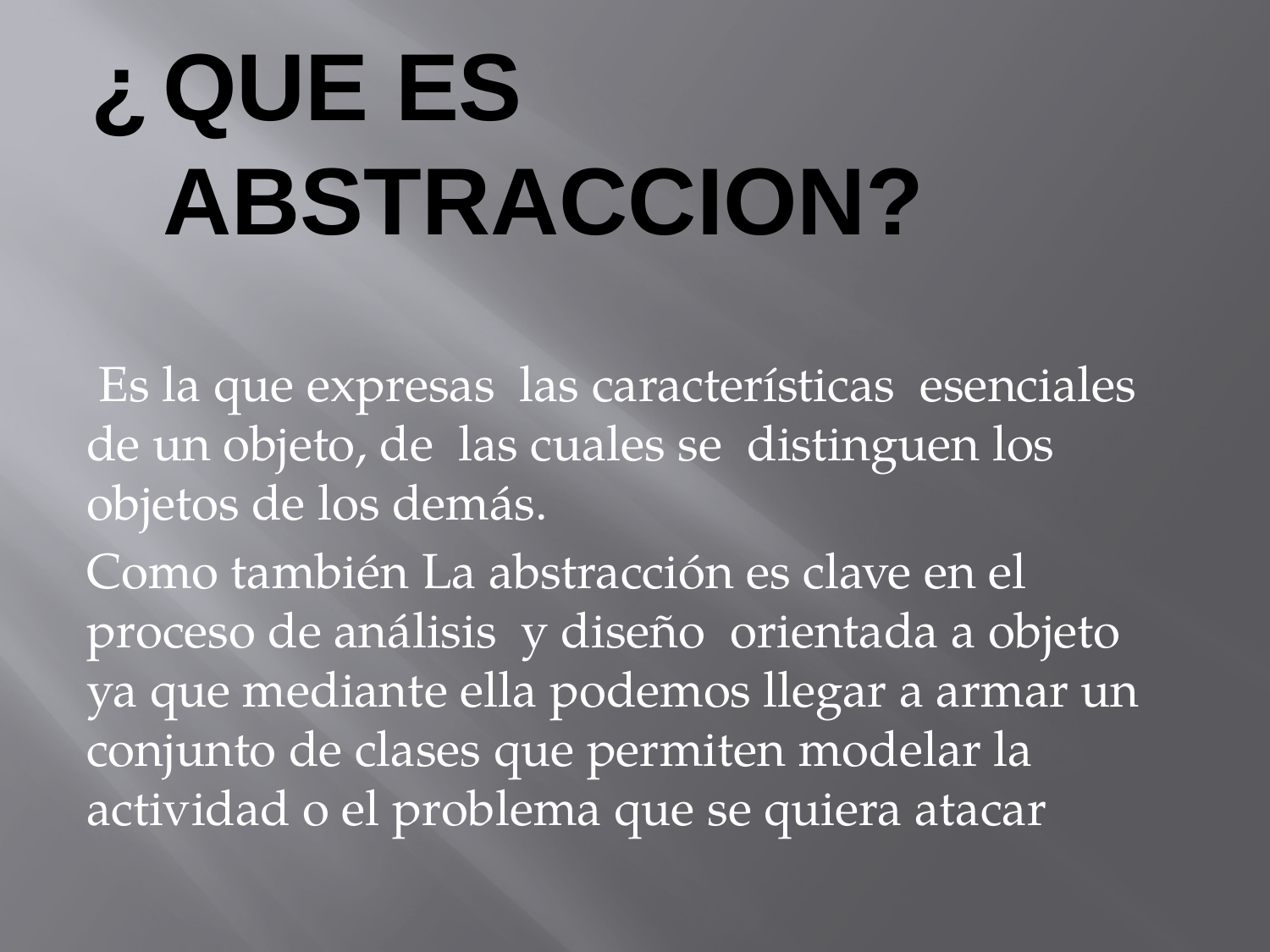

# ¿	QUE ES ABSTRACCION?
 Es la que expresas  las características  esenciales de un objeto, de  las cuales se  distinguen los objetos de los demás.
Como también La abstracción es clave en el proceso de análisis  y diseño  orientada a objeto ya que mediante ella podemos llegar a armar un conjunto de clases que permiten modelar la actividad o el problema que se quiera atacar